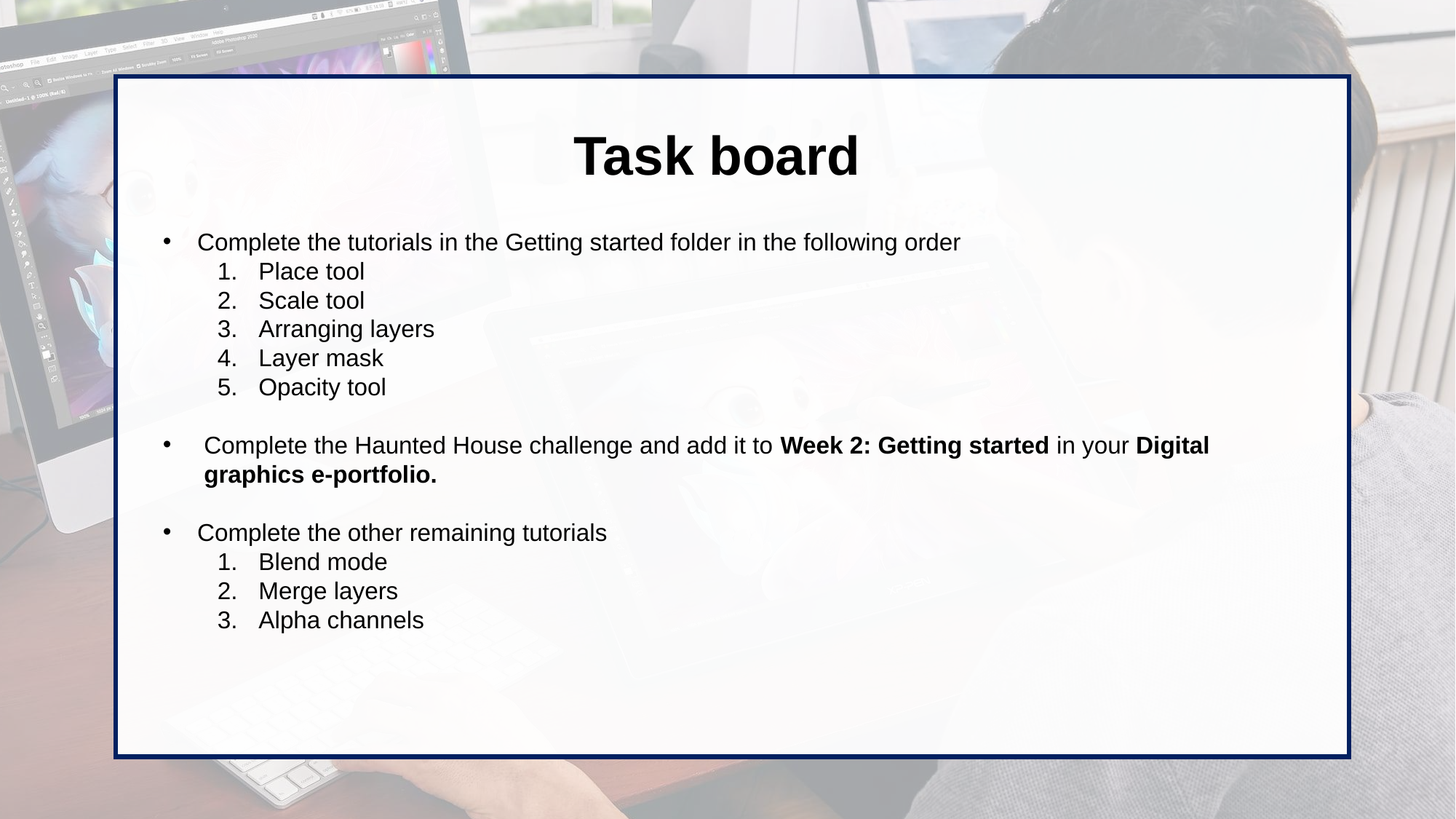

Task board
Complete the tutorials in the Getting started folder in the following order
Place tool
Scale tool
Arranging layers
Layer mask
Opacity tool

Complete the Haunted House challenge and add it to Week 2: Getting started in your Digital graphics e-portfolio.

Complete the other remaining tutorials
Blend mode
Merge layers
Alpha channels